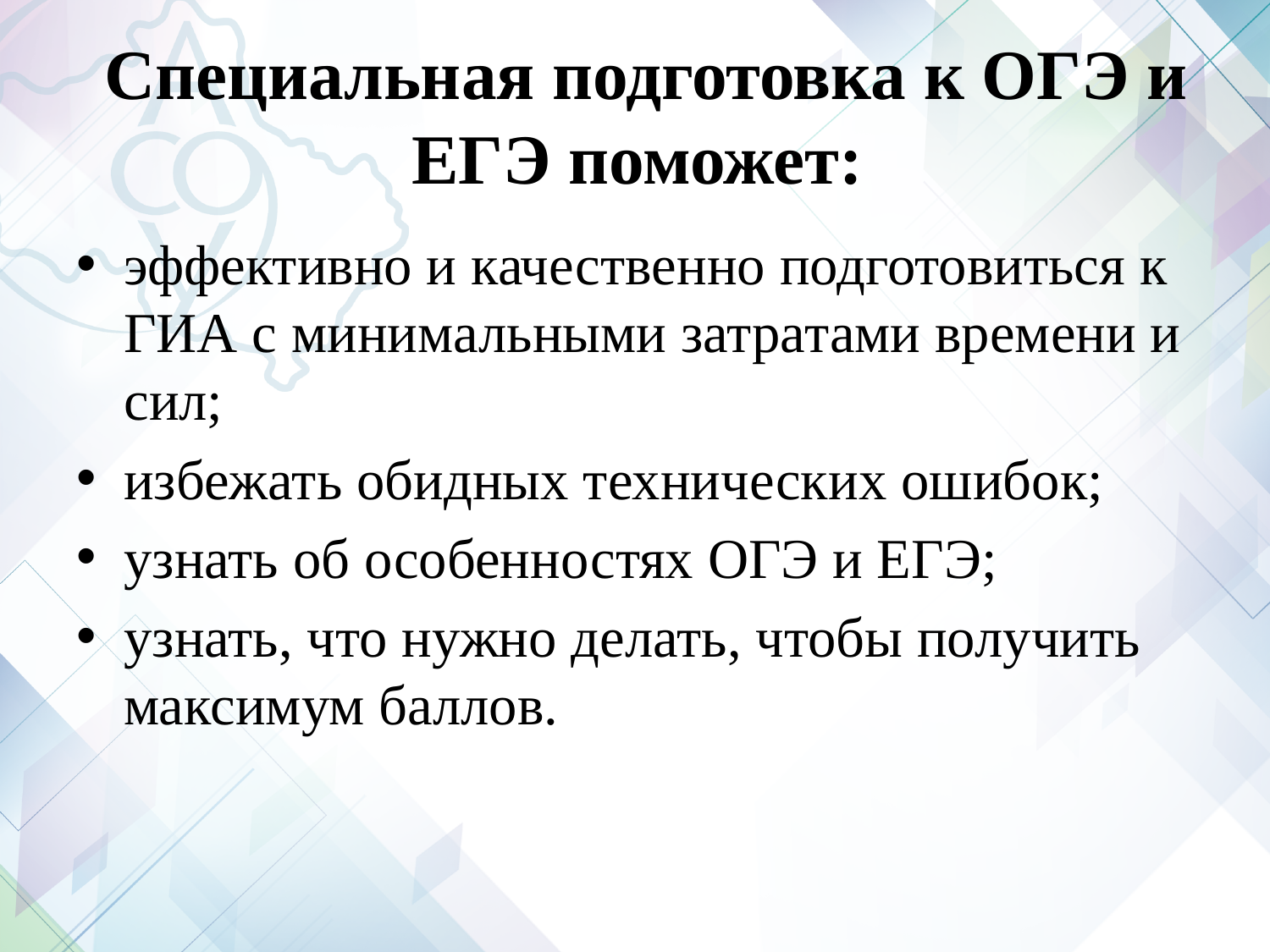

# Специальная подготовка к ОГЭ и ЕГЭ поможет:
эффективно и качественно подготовиться к ГИА с минимальными затратами времени и сил;
избежать обидных технических ошибок;
узнать об особенностях ОГЭ и ЕГЭ;
узнать, что нужно делать, чтобы получить максимум баллов.